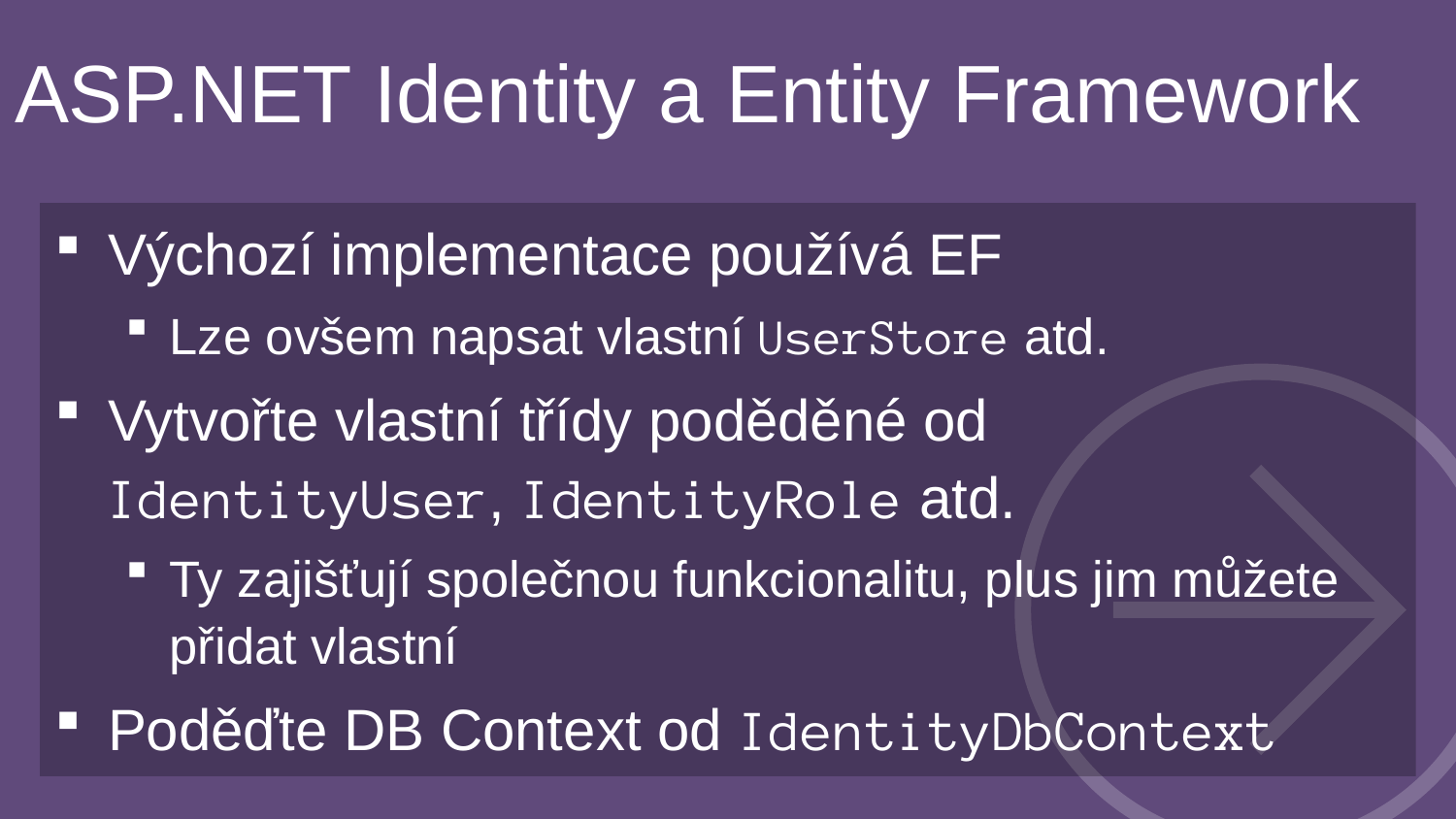

# ASP.NET Identity a Entity Framework
Výchozí implementace používá EF
Lze ovšem napsat vlastní UserStore atd.
Vytvořte vlastní třídy poděděné od IdentityUser, IdentityRole atd.
Ty zajišťují společnou funkcionalitu, plus jim můžete přidat vlastní
Poděďte DB Context od IdentityDbContext